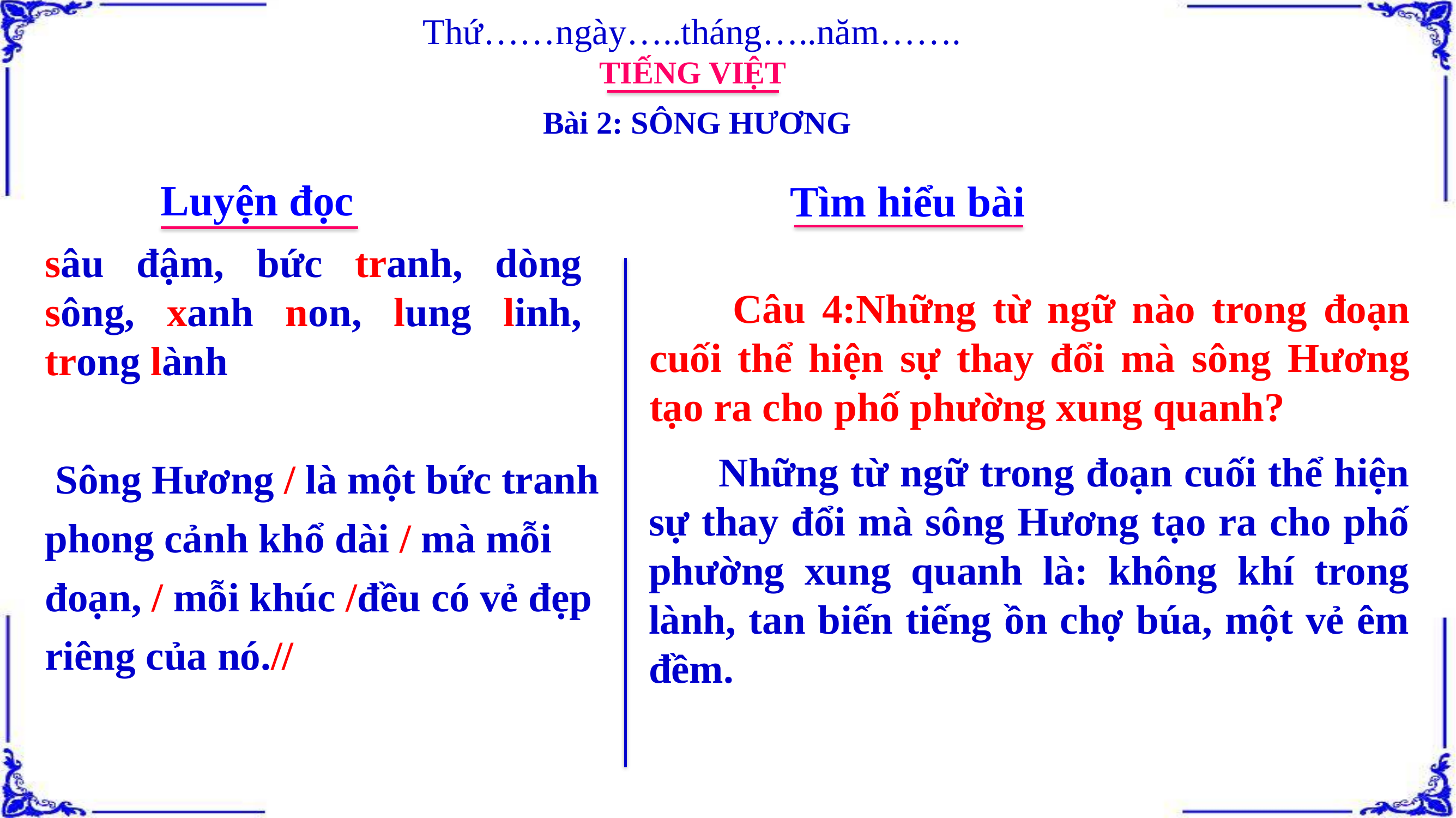

Thứ……ngày…..tháng…..năm…….
TIẾNG VIỆT
Bài 2: SÔNG HƯƠNG
Luyện đọc
Tìm hiểu bài
sâu đậm, bức tranh, dòng sông, xanh non, lung linh, trong lành

     Câu 4:Những từ ngữ nào trong đoạn cuối thể hiện sự thay đổi mà sông Hương tạo ra cho phố phường xung quanh?
 Sông Hương / là một bức tranh phong cảnh khổ dài / mà mỗi đoạn, / mỗi khúc /đều có vẻ đẹp riêng của nó.//
      Những từ ngữ trong đoạn cuối thể hiện sự thay đổi mà sông Hương tạo ra cho phố phường xung quanh là: không khí trong lành, tan biến tiếng ồn chợ búa, một vẻ êm đềm.